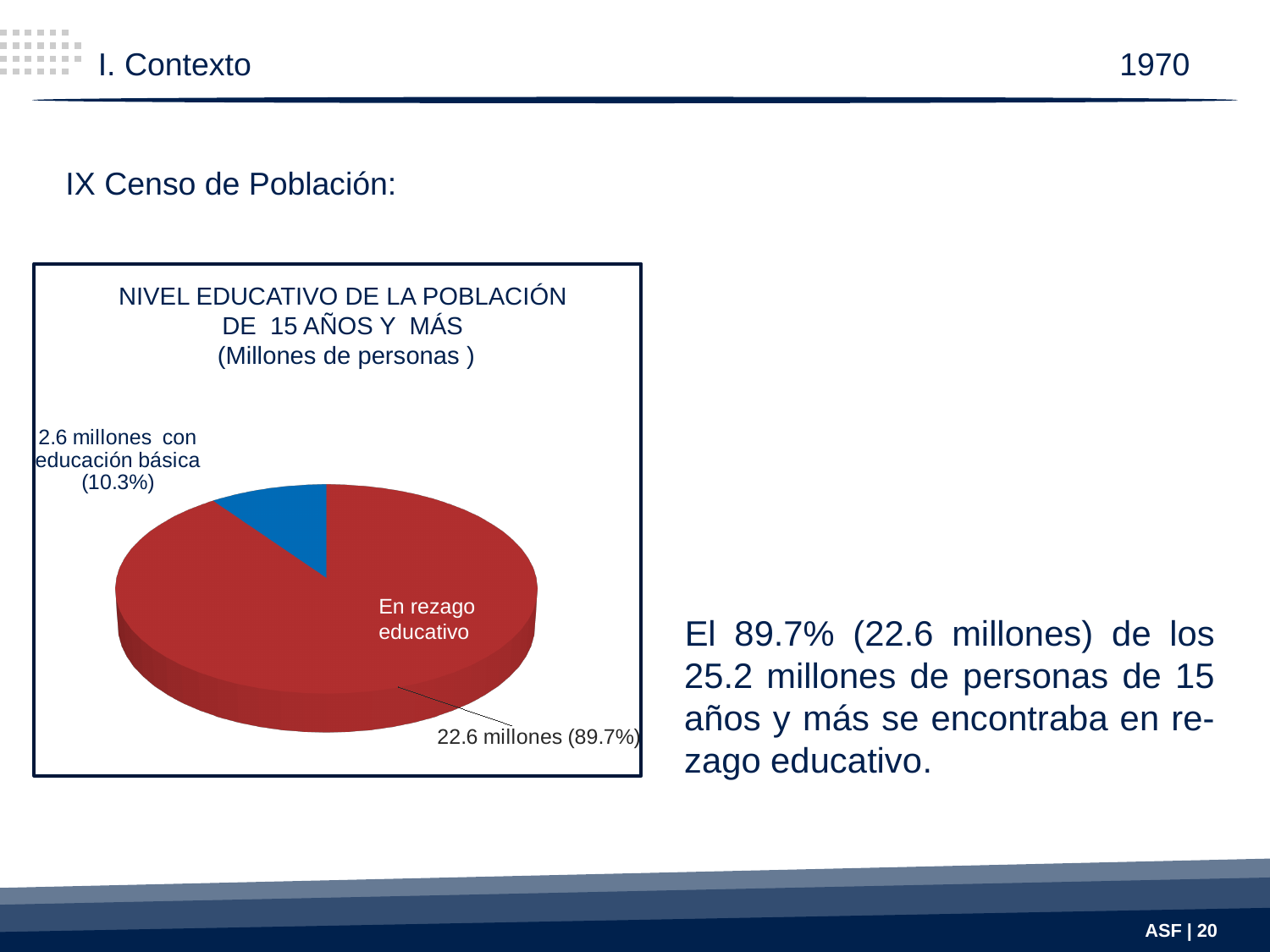

I. Contexto
 1970

IX Censo de Población:

NIVEL EDUCATIVO DE LA POBLACIÓN
DE  15 AÑOS Y  MÁS
(Millones de personas )

[unsupported chart]

En rezago educativo
El 89.7% (22.6 millones) de los 25.2 millones de personas de 15 años y más se encontraba en re-zago educativo.
ASF | 20